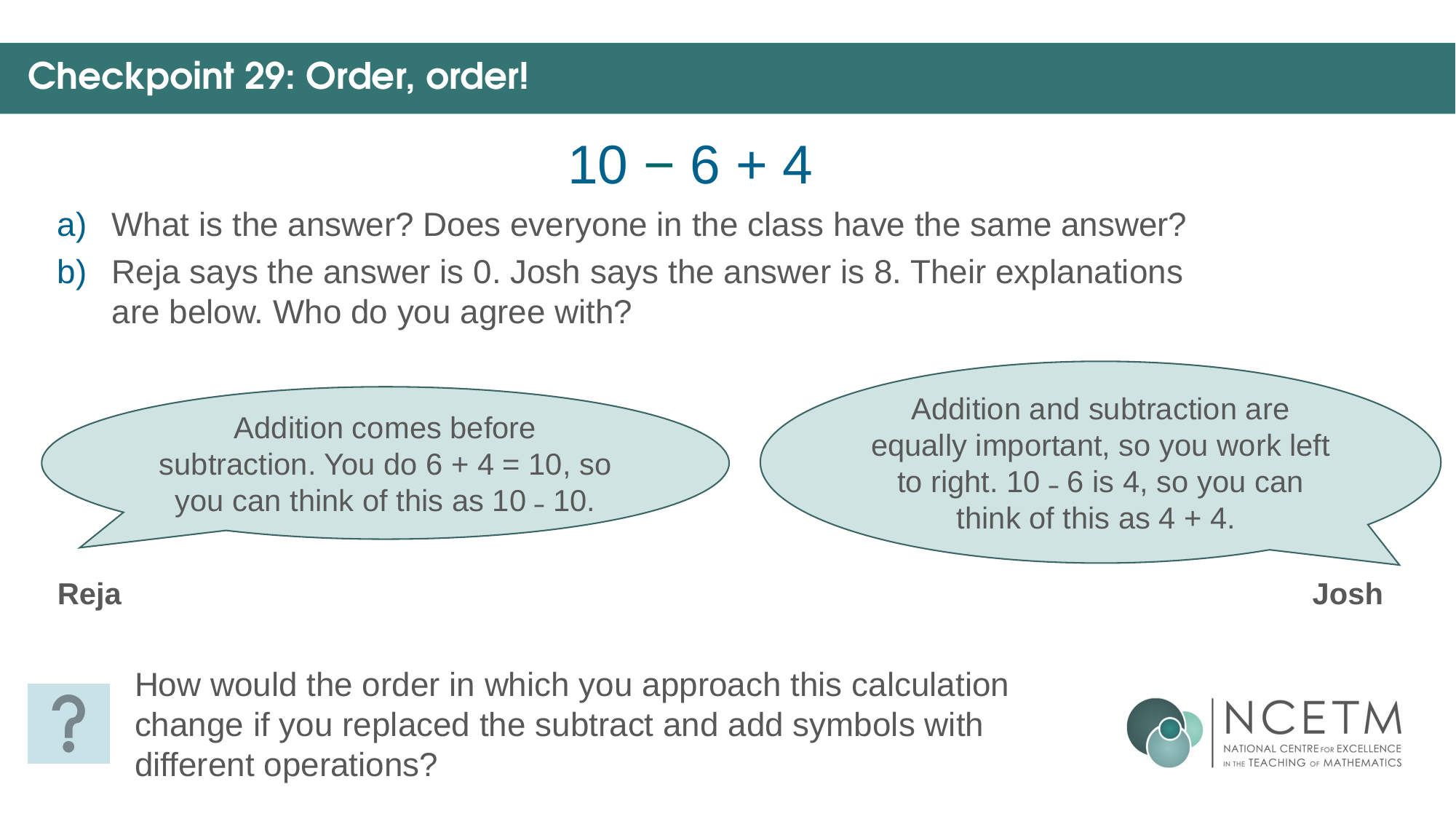

Checkpoint 29: Order, order!

10 − 6 + 4
What is the answer? Does everyone in the class have the same answer?
Reja says the answer is 0. Josh says the answer is 8. Their explanations are below. Who do you agree with?

Addition and subtraction are equally important, so you work left to right. 10 ˗ 6 is 4, so you can think of this as 4 + 4.
Addition comes before subtraction. You do 6 + 4 = 10, so you can think of this as 10 ˗ 10.
Reja
Josh
How would the order in which you approach this calculation change if you replaced the subtract and add symbols with different operations?